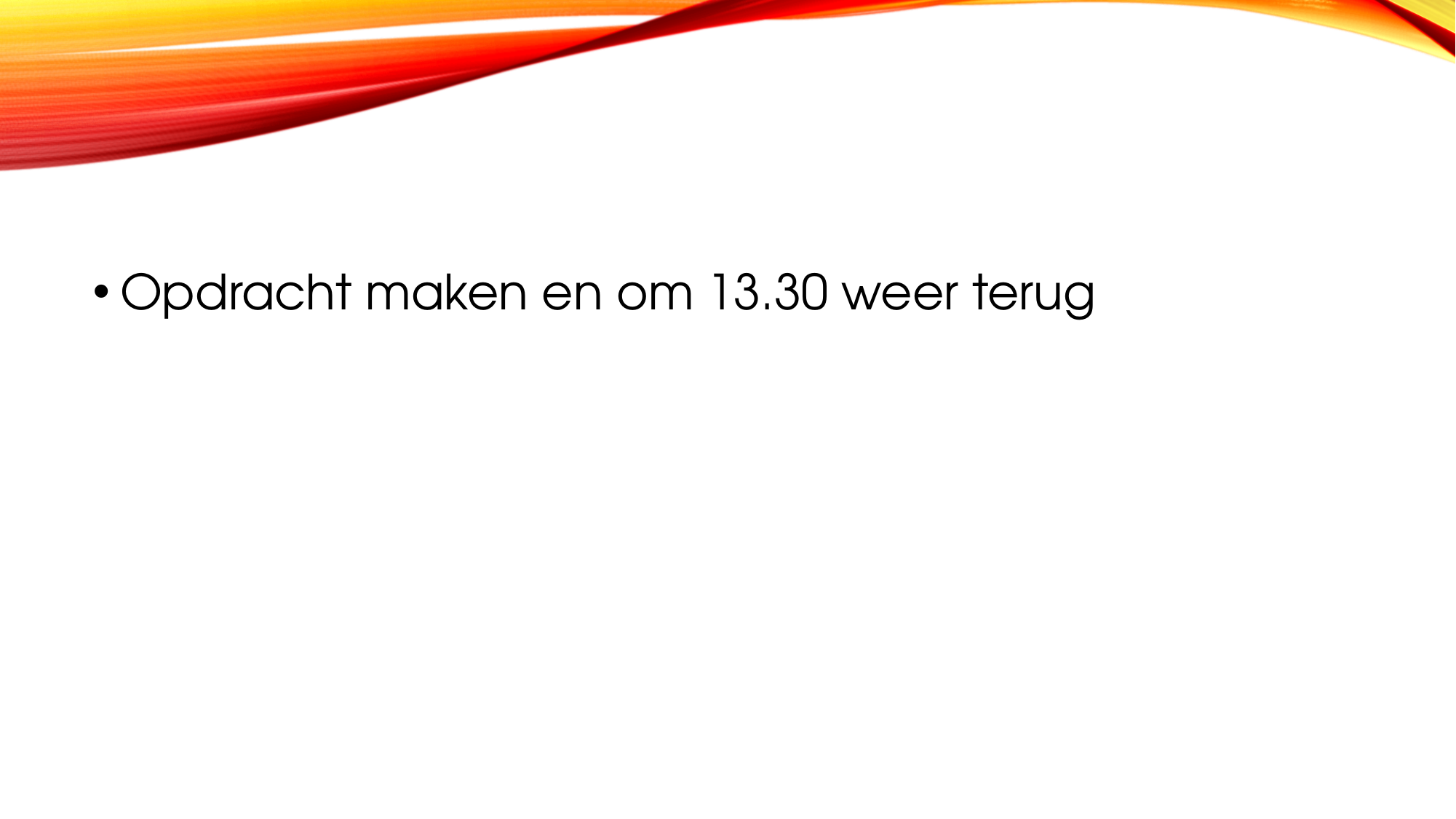

Opdracht maken en om 13.30 weer terug